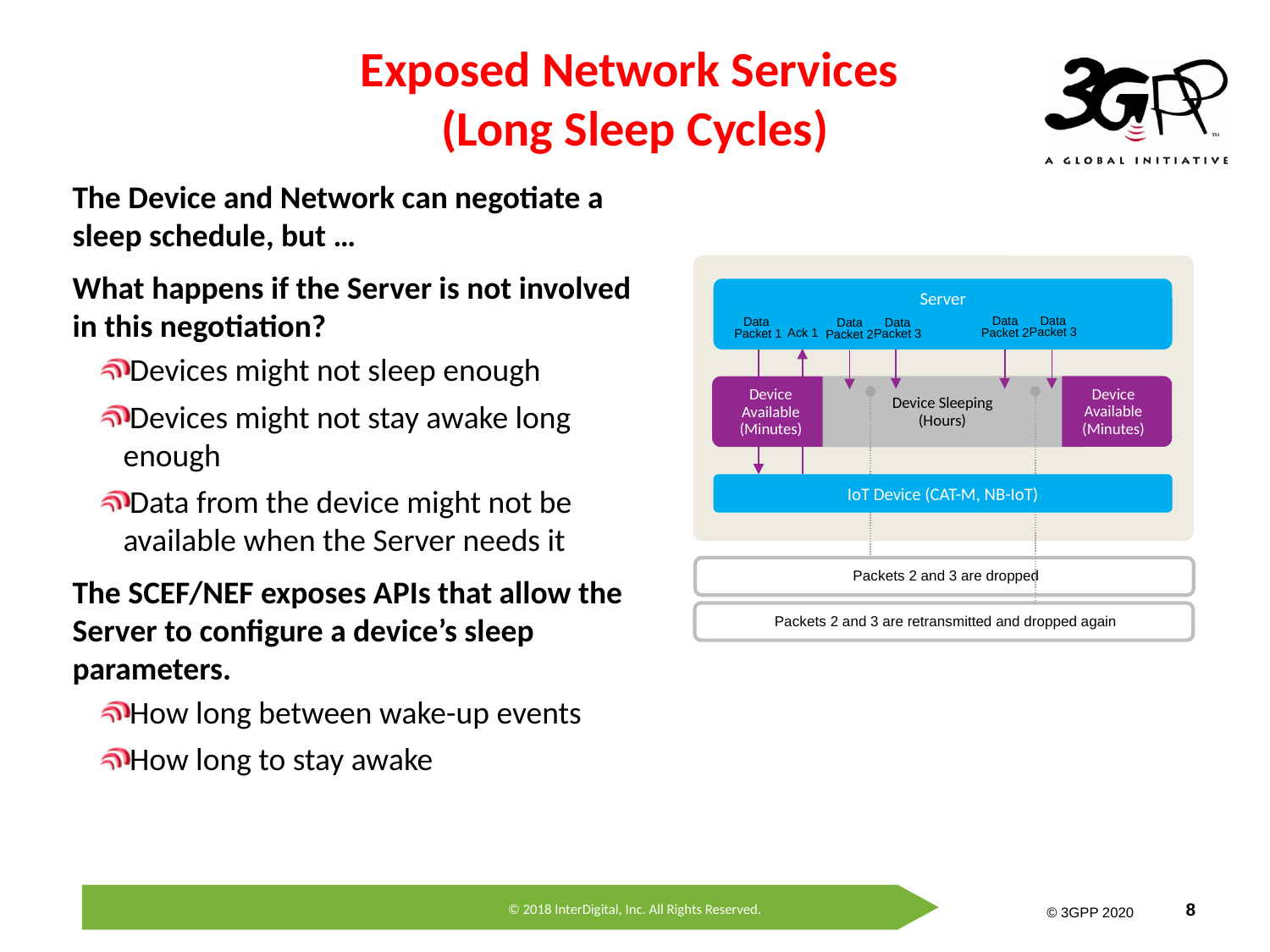

# Exposed Network Services (Long Sleep Cycles)
The Device and Network can negotiate a sleep schedule, but …
What happens if the Server is not involved in this negotiation?
Devices might not sleep enough
Devices might not stay awake long enough
Data from the device might not be available when the Server needs it
The SCEF/NEF exposes APIs that allow the Server to configure a device’s sleep parameters.
How long between wake-up events
How long to stay awake

Server
Data
Packet 3
Data
Packet 2
Data
Packet 1
Data
Packet 3
Data
Packet 2
Ack 1
Device Sleeping
(Hours)
Device Available
(Minutes)
Device Available
(Minutes)
IoT Device (CAT-M, NB-IoT)

Packets 2 and 3 are dropped

Packets 2 and 3 are retransmitted and dropped again
8
© 2018 InterDigital, Inc. All Rights Reserved.